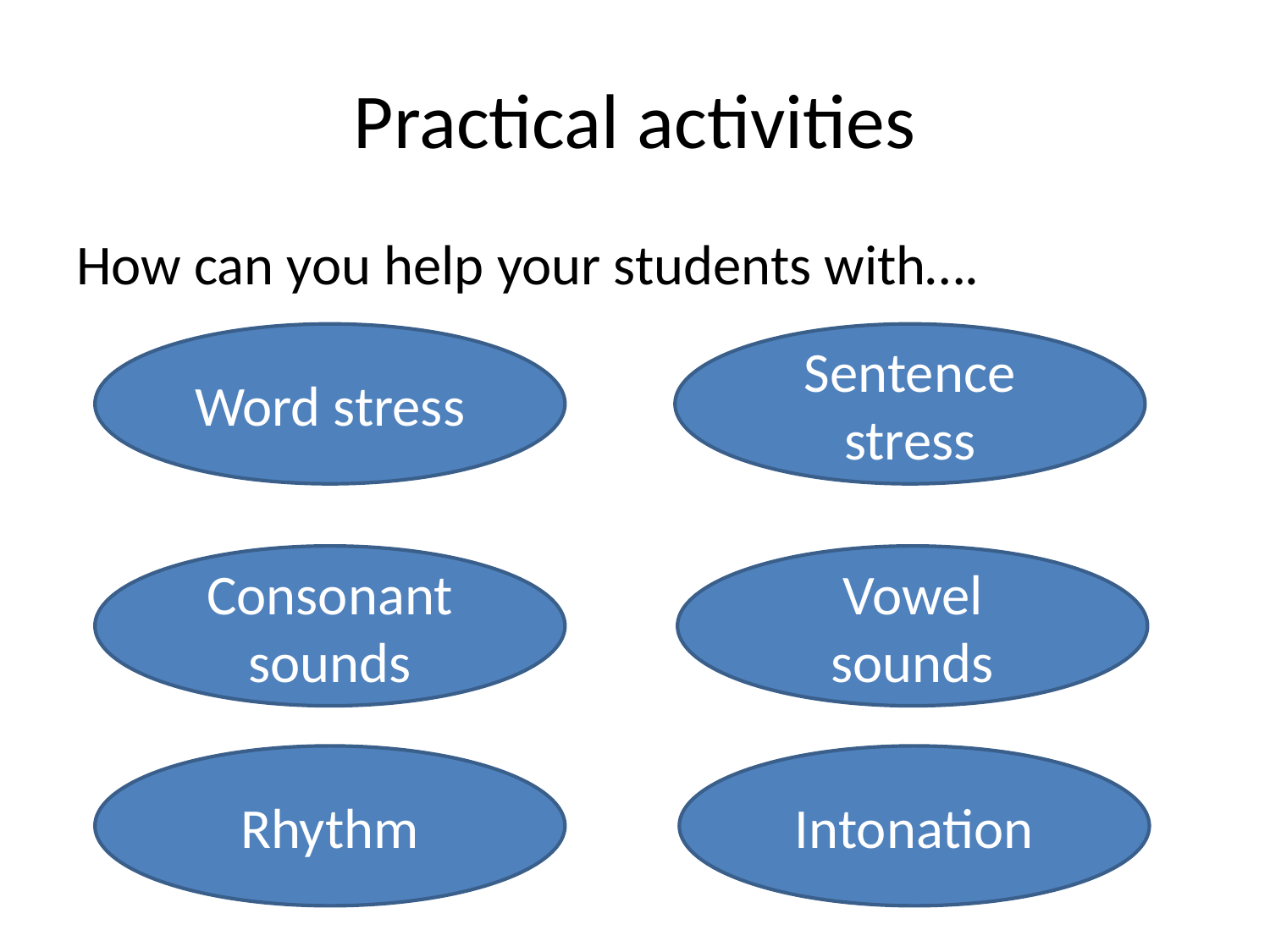

# Practical activities
How can you help your students with….
Word stress
Sentence stress
Consonant sounds
Vowel sounds
Rhythm
Intonation